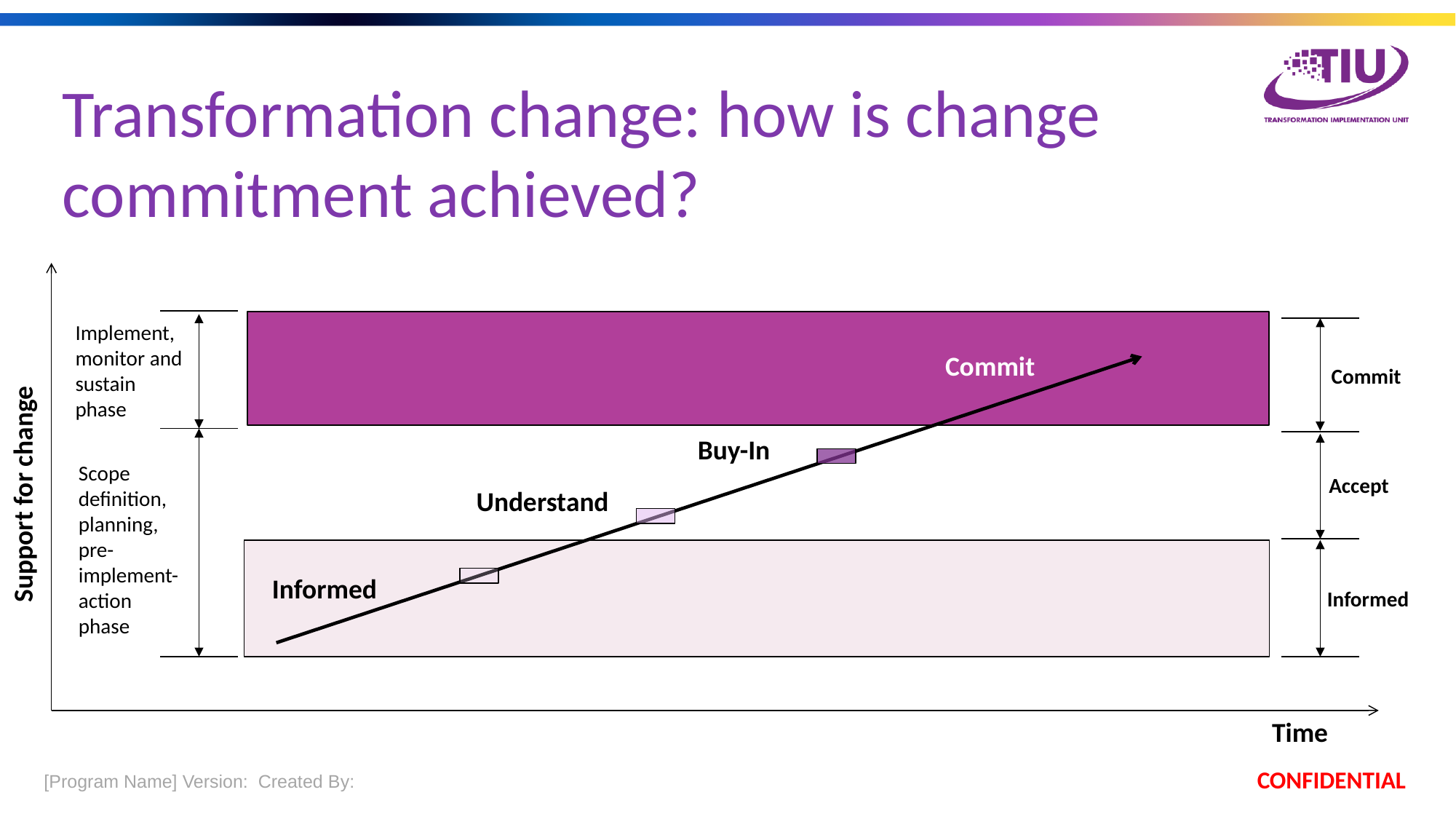

Transformation change: how is change commitment achieved?

Implement,
monitor and
sustain
phase
Commit
Commit
Buy-In

Scope
definition,
planning,
pre-implement-
action phase
Accept
Understand

Informed

Informed
Support for change
Time
 [Program Name] Version:  Created By:
CONFIDENTIAL